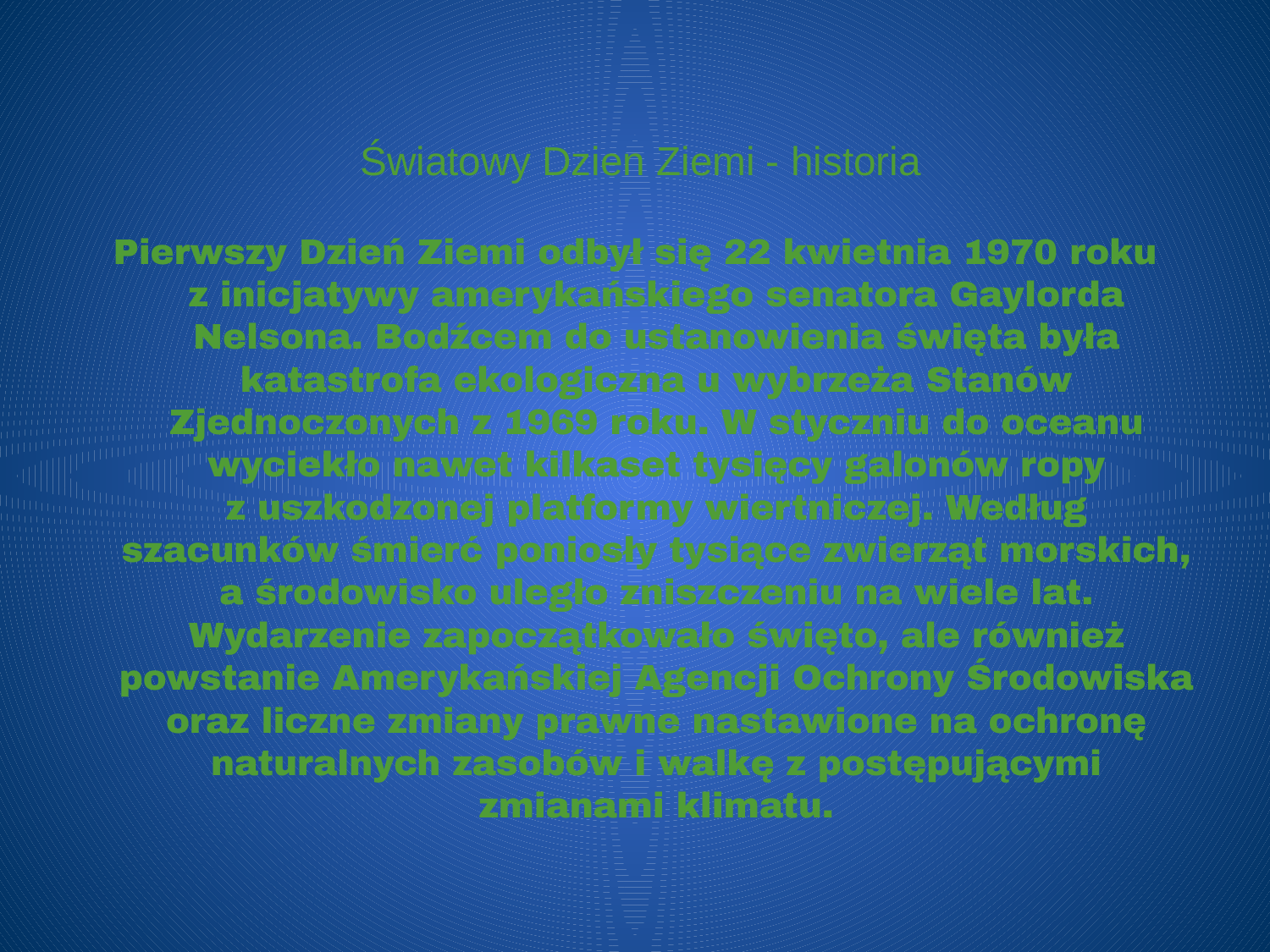

# Światowy Dzien Ziemi - historia
Pierwszy Dzień Ziemi odbył się 22 kwietnia 1970 roku z inicjatywy amerykańskiego senatora Gaylorda Nelsona. Bodźcem do ustanowienia święta była katastrofa ekologiczna u wybrzeża Stanów Zjednoczonych z 1969 roku. W styczniu do oceanu wyciekło nawet kilkaset tysięcy galonów ropy z uszkodzonej platformy wiertniczej. Według szacunków śmierć poniosły tysiące zwierząt morskich, a środowisko uległo zniszczeniu na wiele lat. Wydarzenie zapoczątkowało święto, ale również powstanie Amerykańskiej Agencji Ochrony Środowiska oraz liczne zmiany prawne nastawione na ochronę naturalnych zasobów i walkę z postępującymi zmianami klimatu.